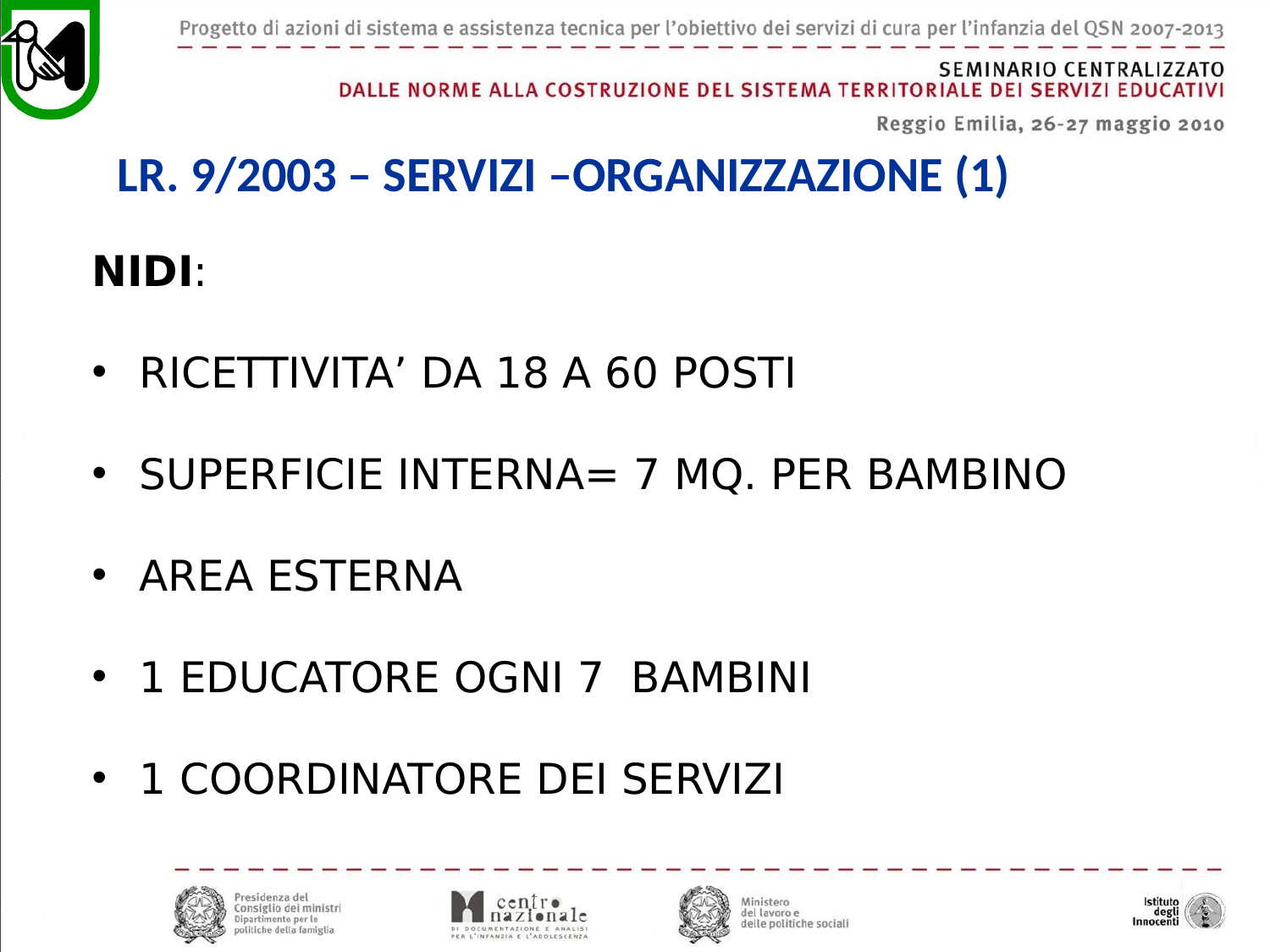

LR. 9/2003 – SERVIZI –ORGANIZZAZIONE (1)
NIDI:

RICETTIVITA’ DA 18 A 60 POSTI

SUPERFICIE INTERNA= 7 MQ. PER BAMBINO

AREA ESTERNA

1 EDUCATORE OGNI 7  BAMBINI

1 COORDINATORE DEI SERVIZI